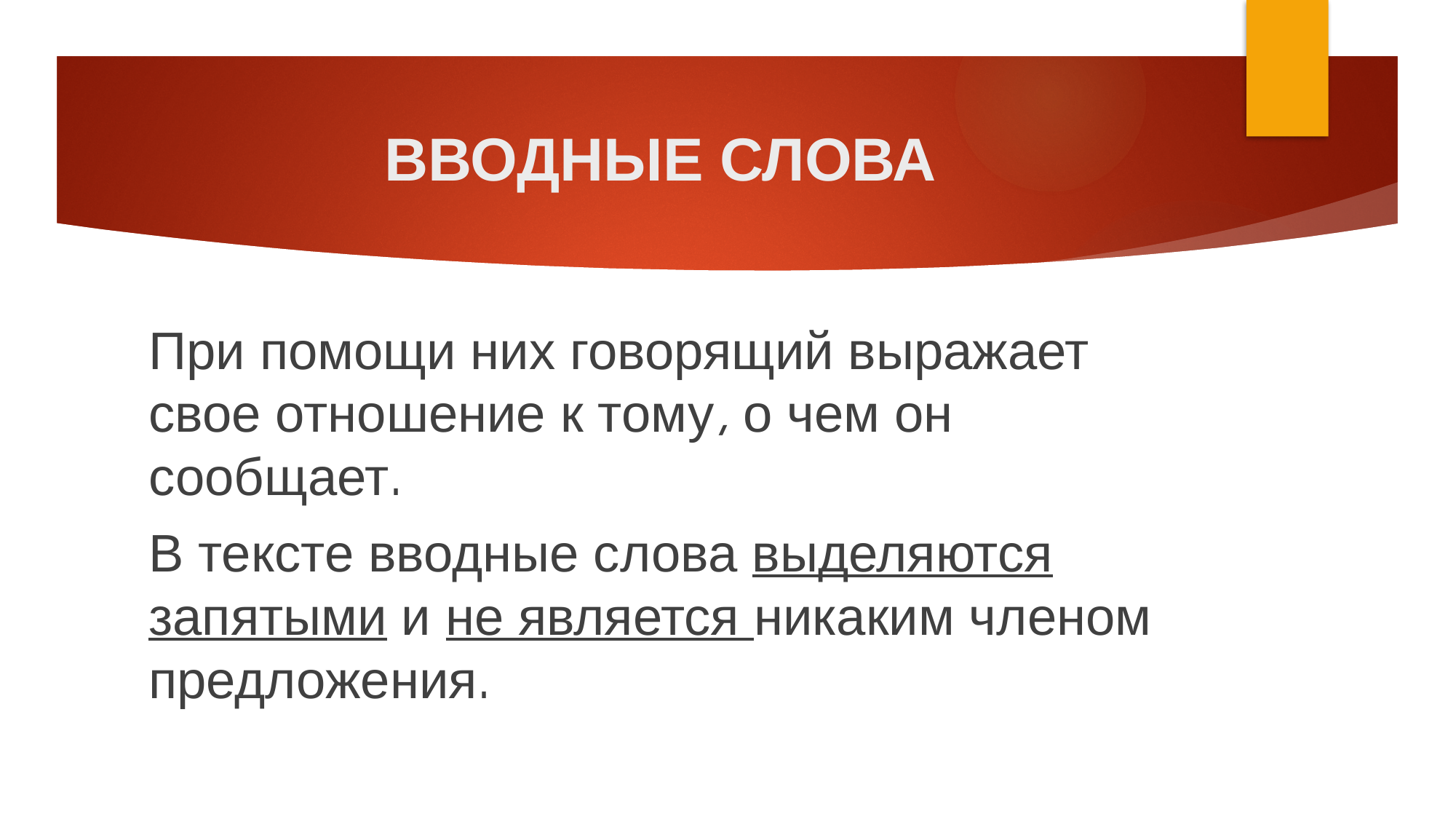

# ВВОДНЫЕ СЛОВА
При помощи них говорящий выражает свое отношение к тому, о чем он сообщает.
В тексте вводные слова выделяются запятыми и не является никаким членом предложения.